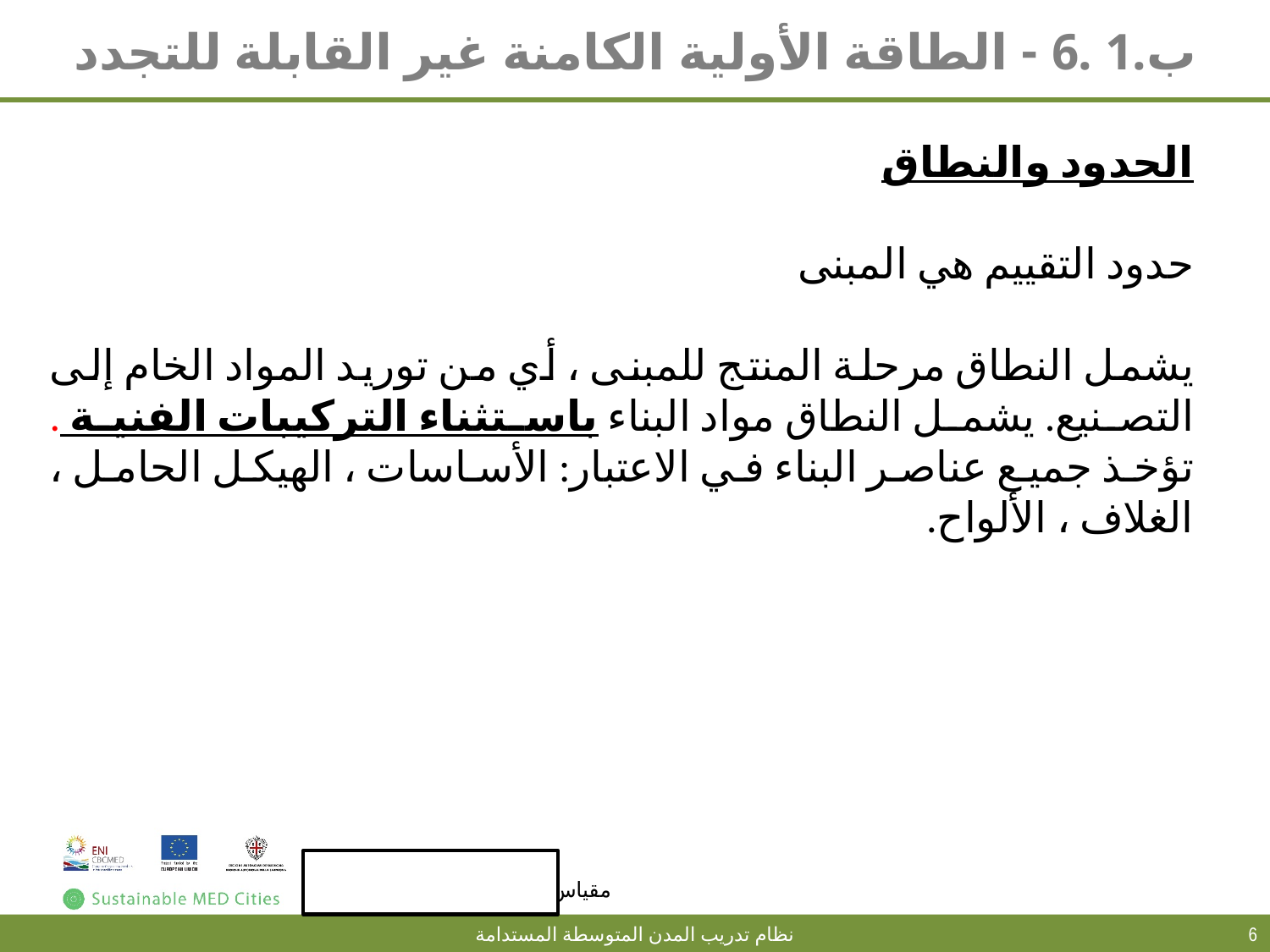

# ب.1 .6 - الطاقة الأولية الكامنة غير القابلة للتجدد
الحدود والنطاق

حدود التقييم هي المبنى

يشمل النطاق مرحلة المنتج للمبنى ، أي من توريد المواد الخام إلى التصنيع. يشمل النطاق مواد البناء باستثناء التركيبات الفنية . تؤخذ جميع عناصر البناء في الاعتبار: الأساسات ، الهيكل الحامل ، الغلاف ، الألواح.

6